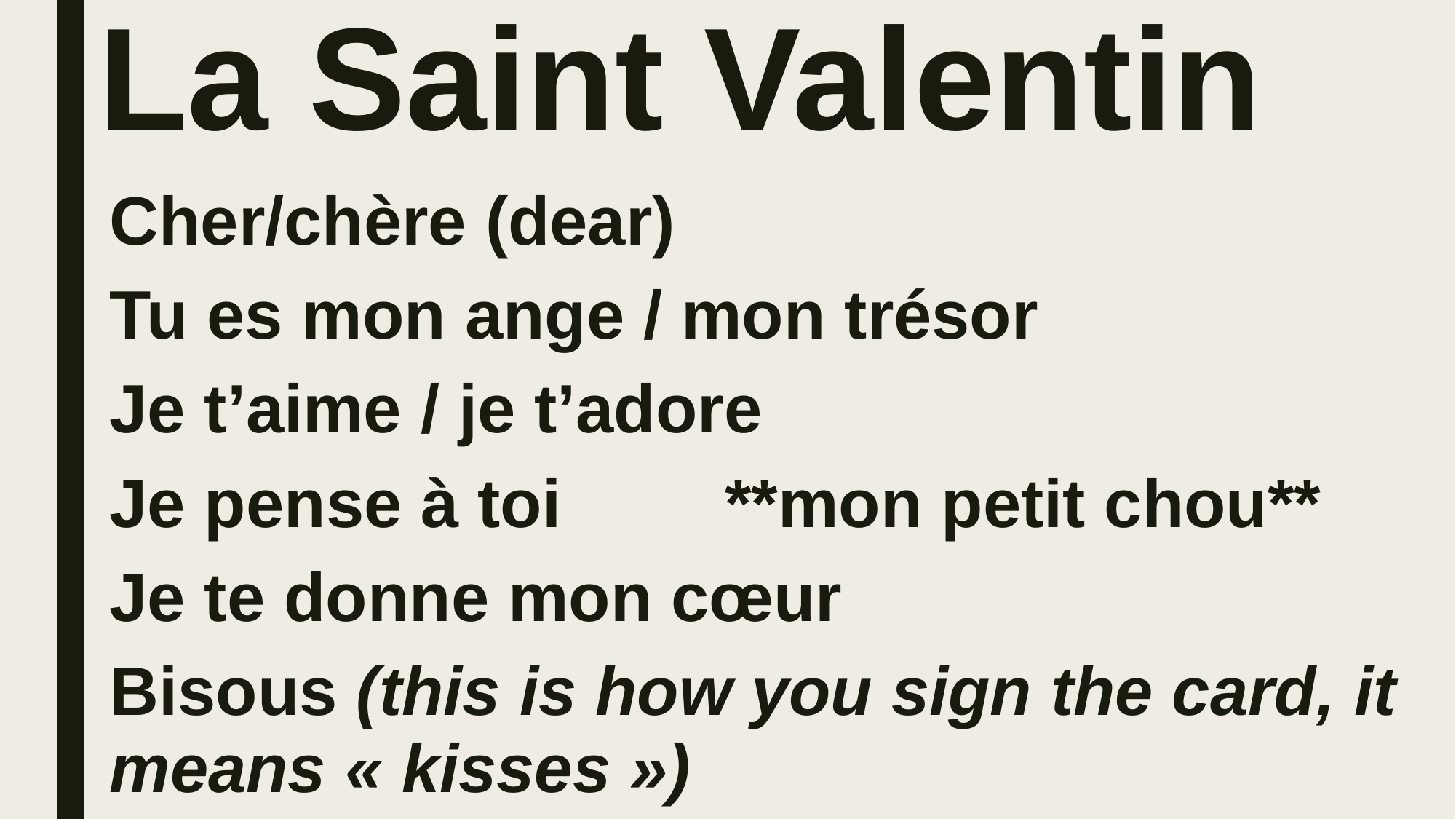

# La Saint Valentin
Cher/chère (dear)
Tu es mon ange / mon trésor
Je t’aime / je t’adore
Je pense à toi			**mon petit chou**
Je te donne mon cœur
Bisous (this is how you sign the card, it means « kisses »)